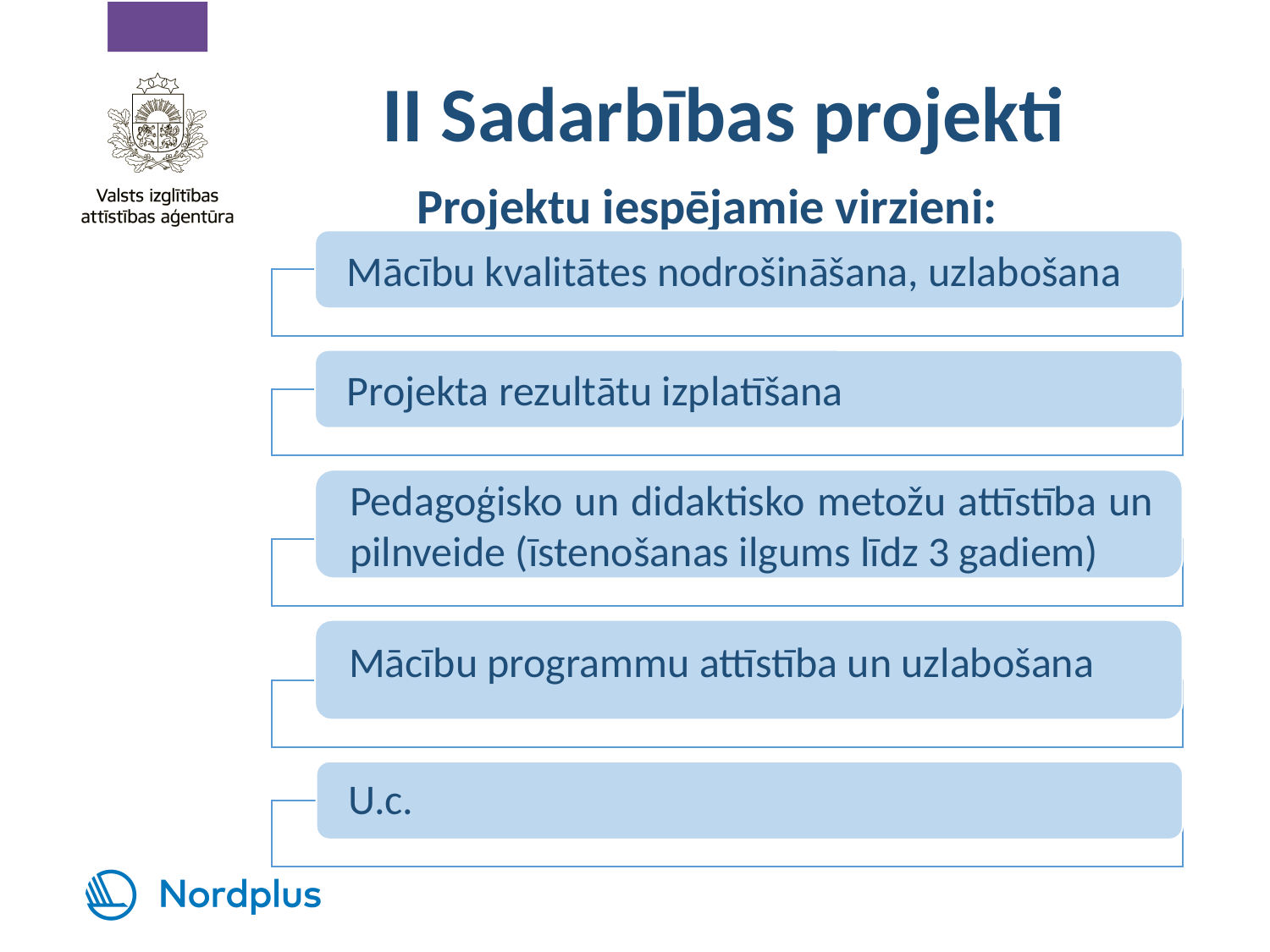

# II Sadarbības projekti
Projektu iespējamie virzieni:
Mācību kvalitātes nodrošināšana, uzlabošana
Projekta rezultātu izplatīšana
Pedagoģisko un didaktisko metožu attīstība un pilnveide (īstenošanas ilgums līdz 3 gadiem)
Mācību programmu attīstība un uzlabošana

U.c.